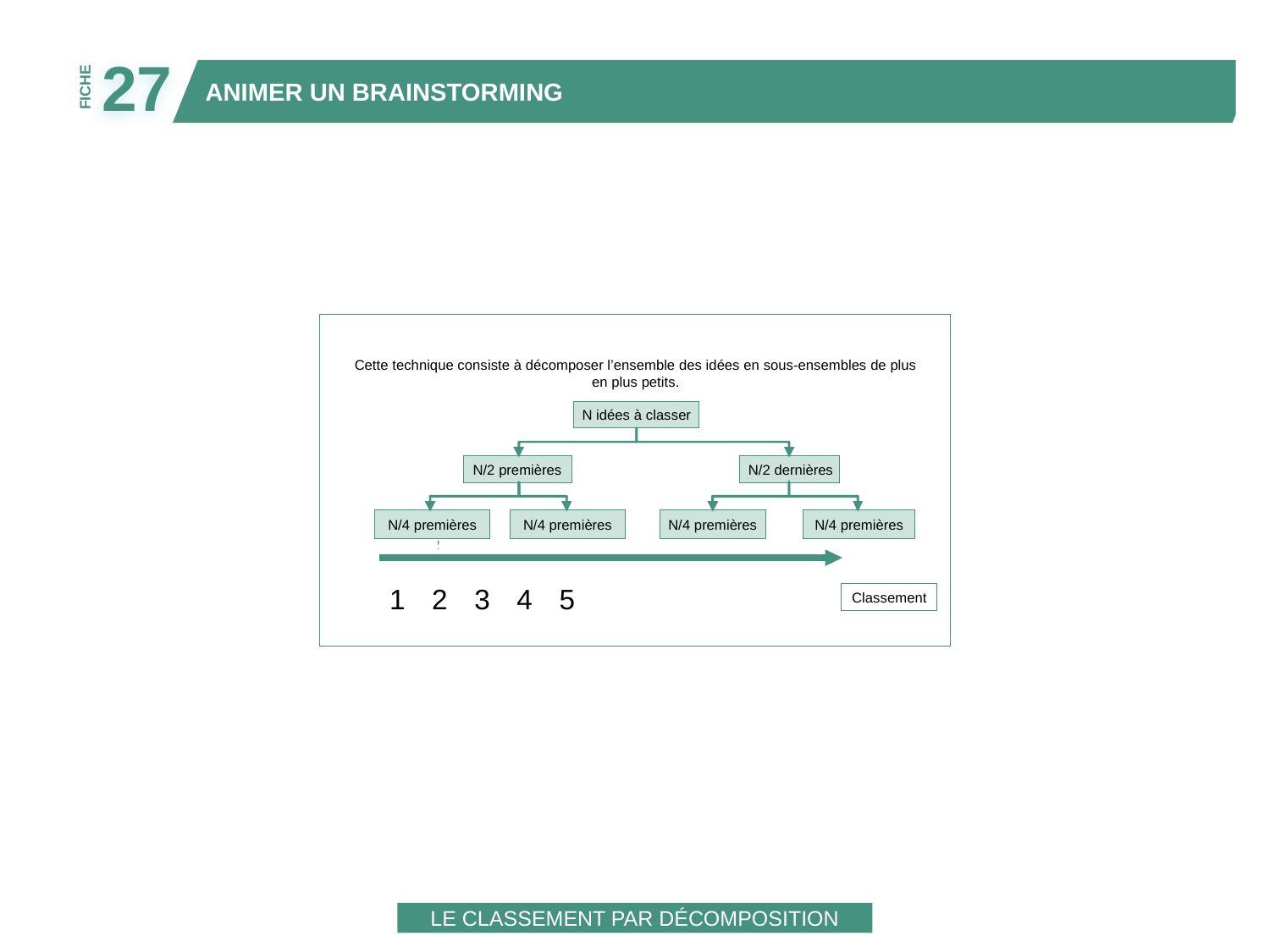

27

ANIMER UN BRAINSTORMING
FICHE

Cette technique consiste à décomposer l’ensemble des idées en sous-ensembles de plus
en plus petits.

N idées à classer

N/2 premières
N/2 dernières

N/4 premières
N/4 premières
N/4 premières
N/4 premières

1
2
3
4
5

Classement
LE CLASSEMENT PAR DÉCOMPOSITION